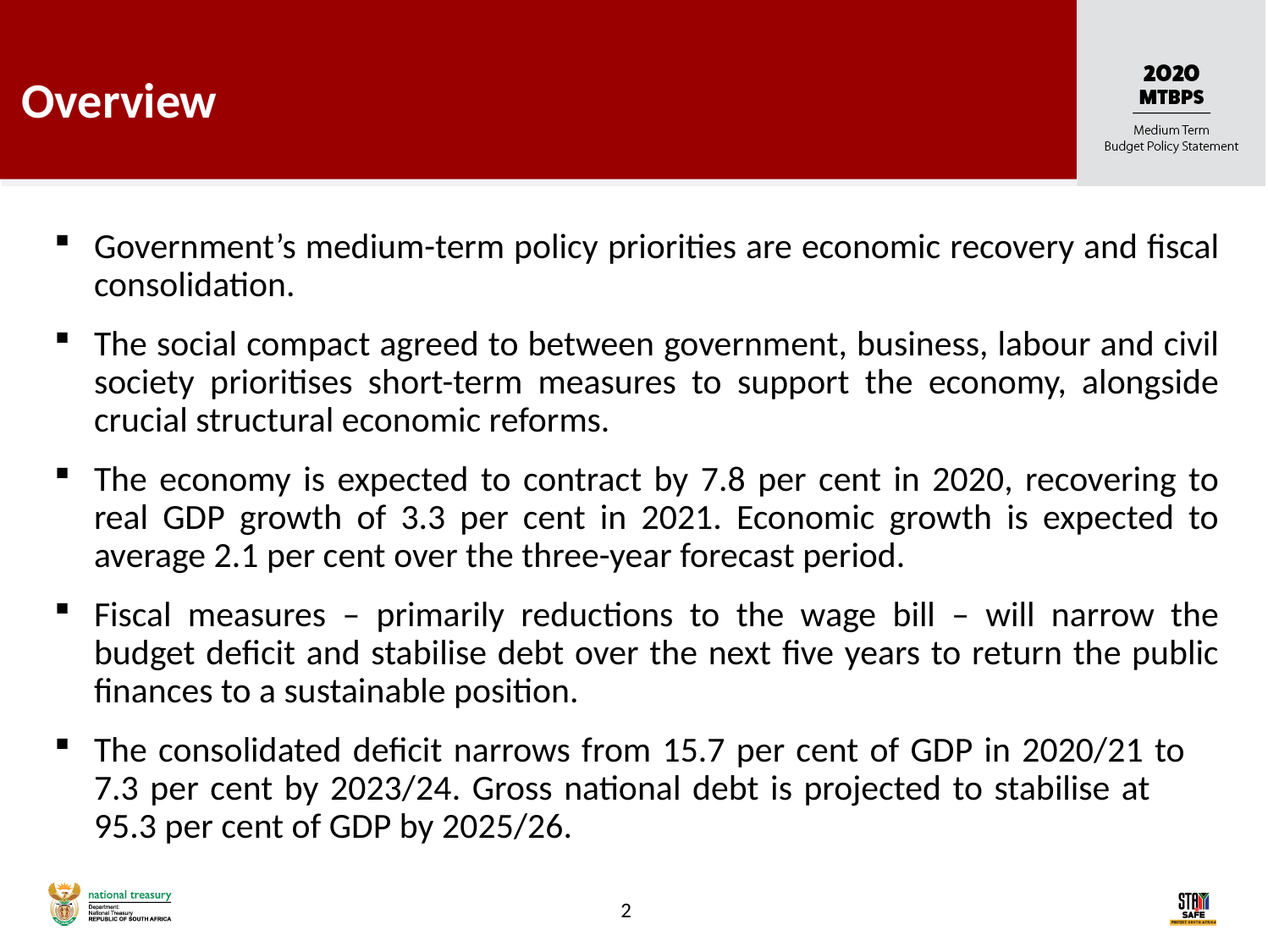

Overview
Government’s medium-term policy priorities are economic recovery and fiscal consolidation.
The social compact agreed to between government, business, labour and civil society prioritises short-term measures to support the economy, alongside crucial structural economic reforms.
The economy is expected to contract by 7.8 per cent in 2020, recovering to real GDP growth of 3.3 per cent in 2021. Economic growth is expected to average 2.1 per cent over the three-year forecast period.
Fiscal measures – primarily reductions to the wage bill – will narrow the budget deficit and stabilise debt over the next five years to return the public finances to a sustainable position.
The consolidated deficit narrows from 15.7 per cent of GDP in 2020/21 to    7.3 per cent by 2023/24. Gross national debt is projected to stabilise at       95.3 per cent of GDP by 2025/26.
2